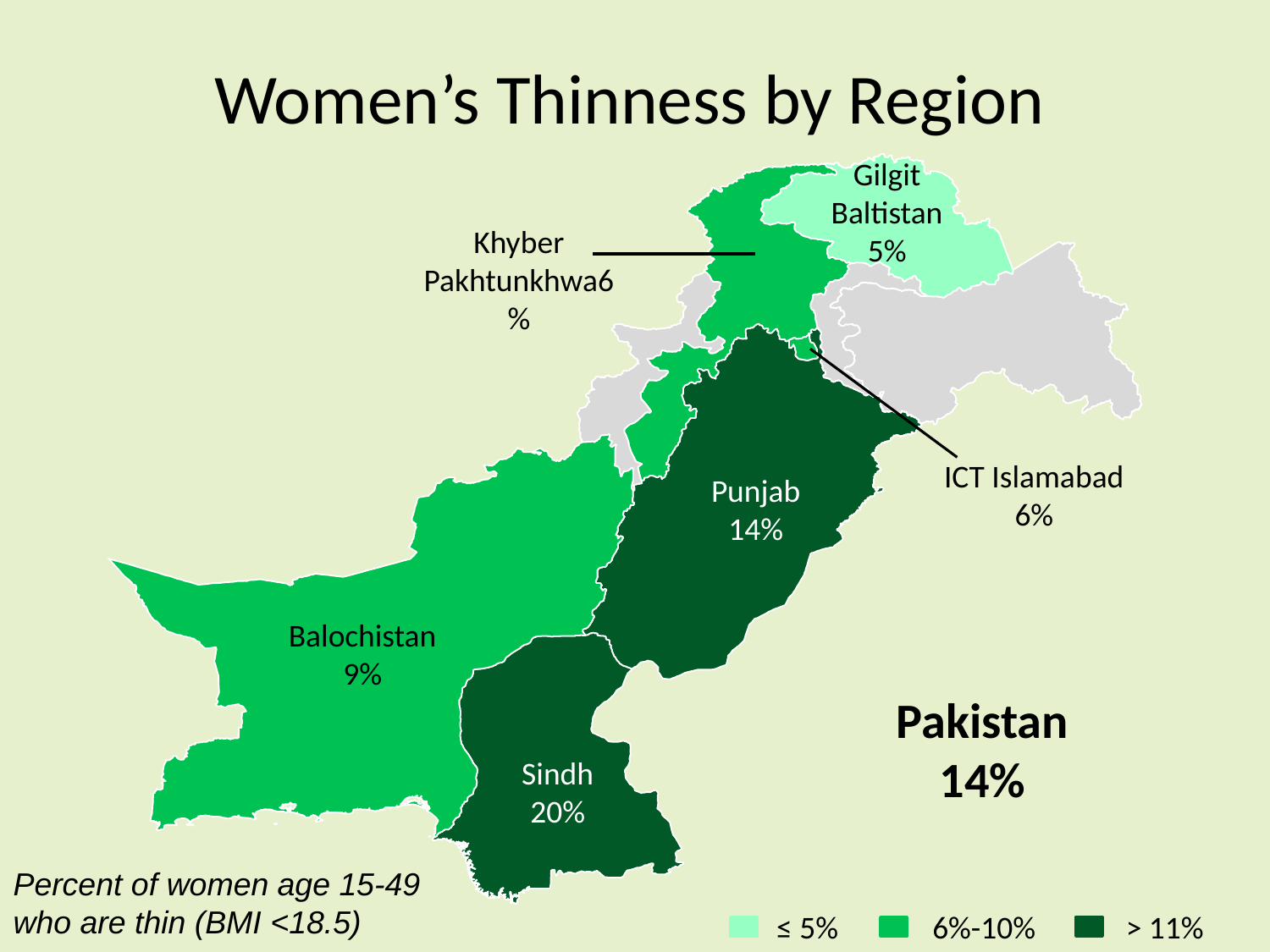

# Women’s Thinness by Region
Gilgit
Baltistan
5%

Khyber
Pakhtunkhwa6%
ICT Islamabad
6%
Punjab
14%
Balochistan
9%
Pakistan
14%
Sindh
20%
Percent of women age 15-49
who are thin (BMI <18.5)
≤ 5%
6%-10%
> 11%